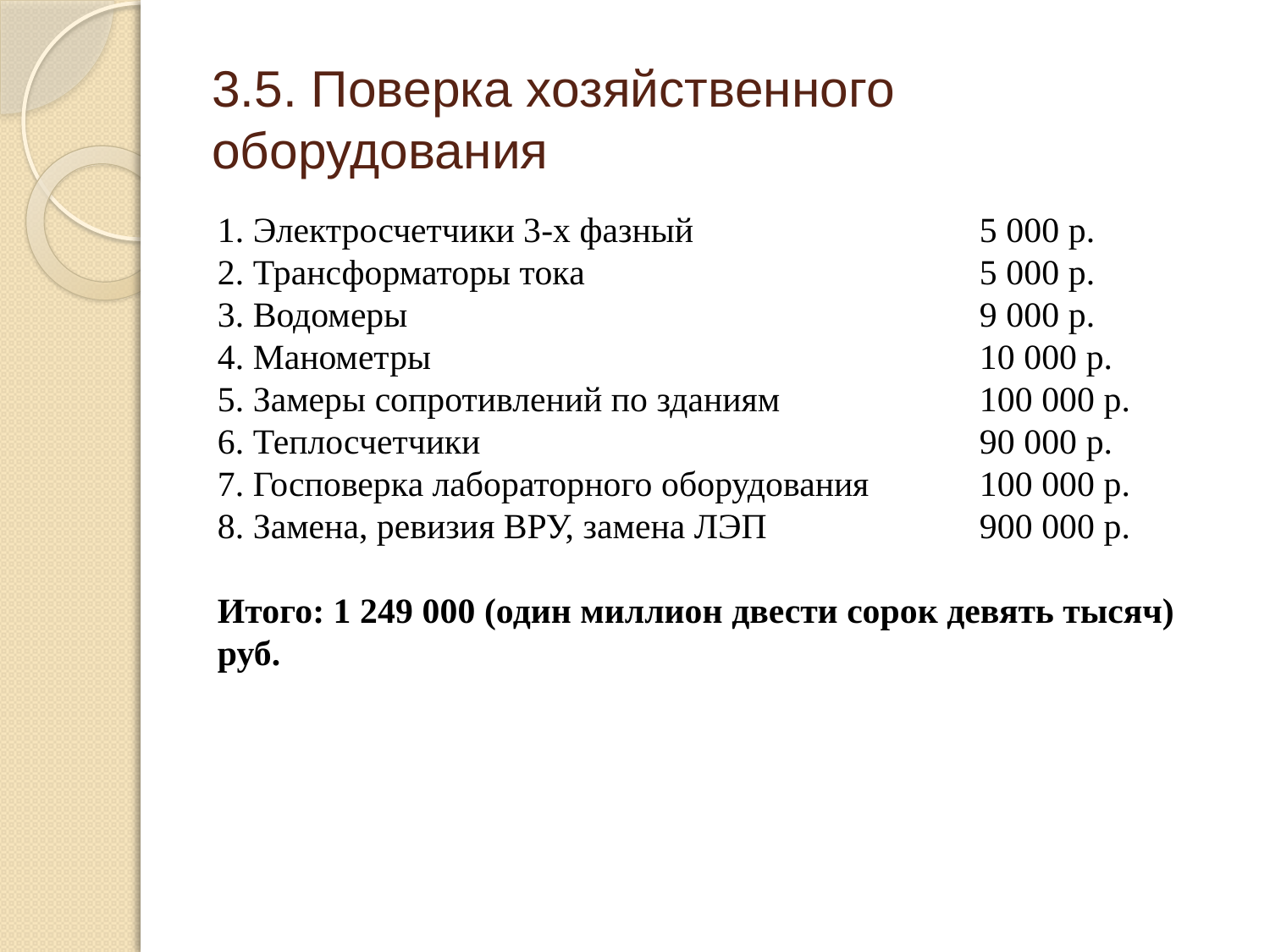

# 3.5. Поверка хозяйственного оборудования
1. Электросчетчики 3-х фазный 			5 000 р.
2. Трансформаторы тока				5 000 р.
3. Водомеры					9 000 р.
4. Манометры					10 000 р.
5. Замеры сопротивлений по зданиям		100 000 р.
6. Теплосчетчики				90 000 р.
7. Госповерка лабораторного оборудования	100 000 р.
8. Замена, ревизия ВРУ, замена ЛЭП		900 000 р.

Итого: 1 249 000 (один миллион двести сорок девять тысяч) руб.